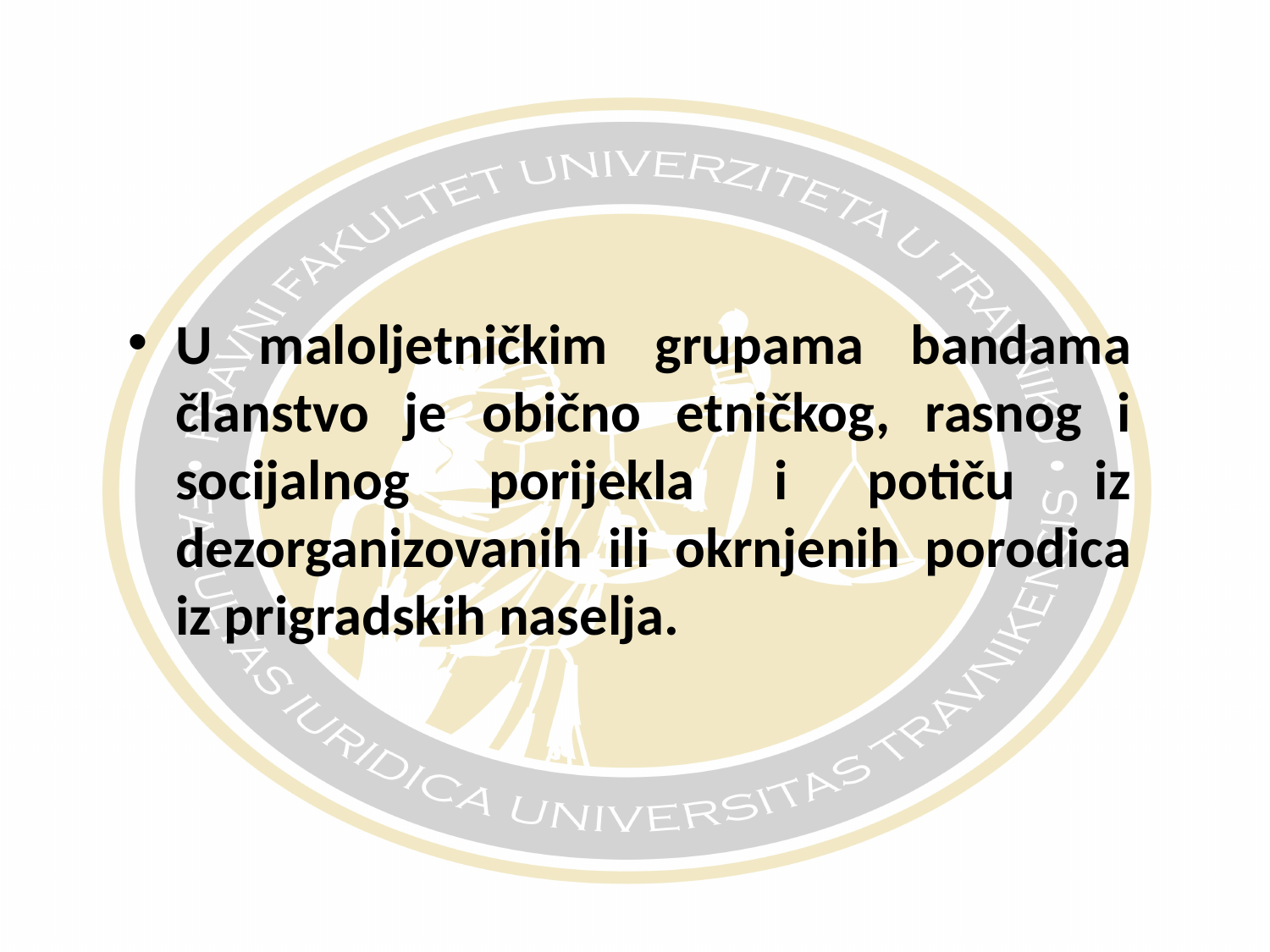

#

U maloljetničkim grupama bandama članstvo je obično etničkog, rasnog i socijalnog porijekla i potiču iz dezorganizovanih ili okrnjenih porodica iz prigradskih naselja.